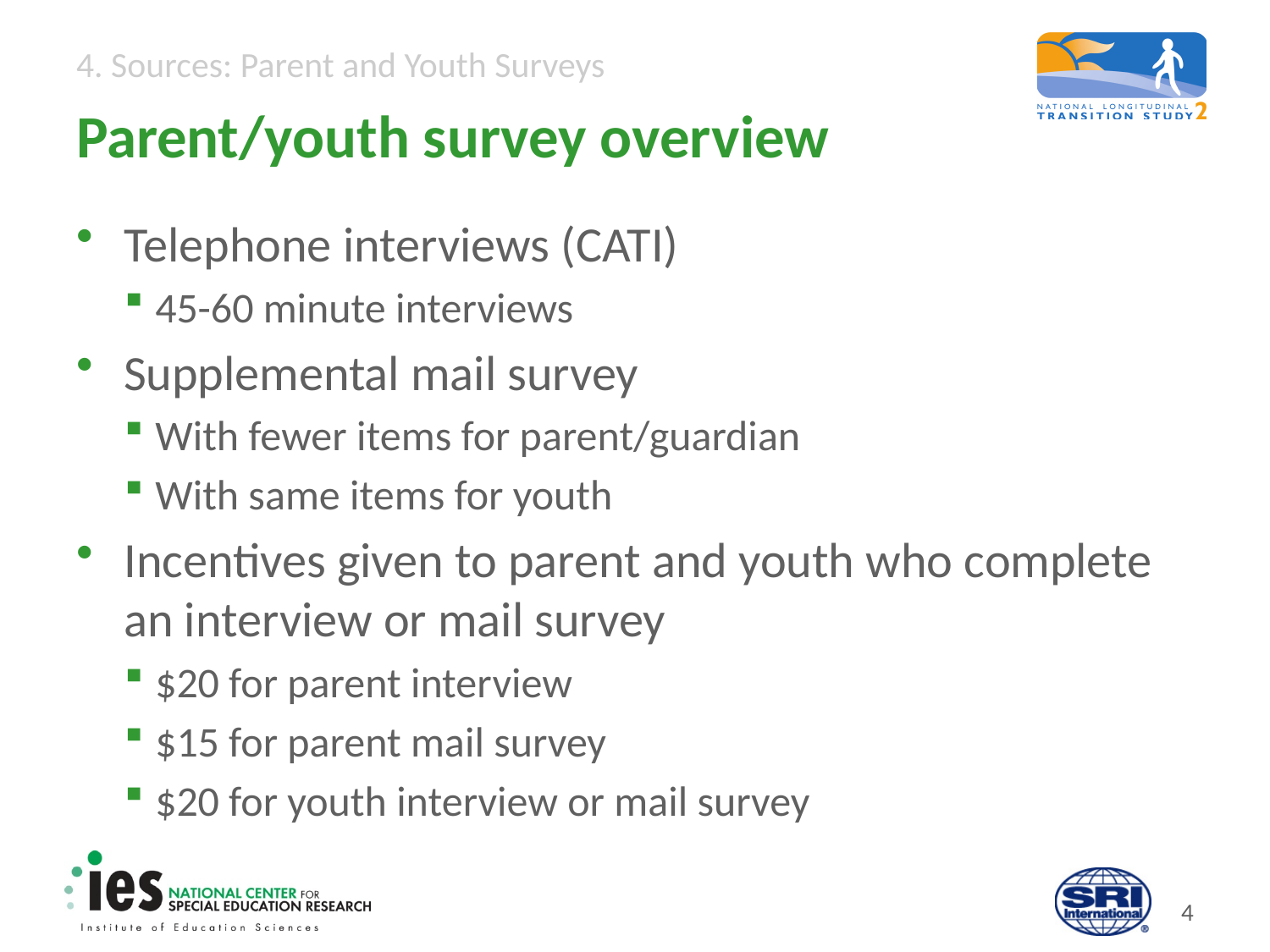

# Parent/youth survey overview
Telephone interviews (CATI)
45-60 minute interviews
Supplemental mail survey
With fewer items for parent/guardian
With same items for youth
Incentives given to parent and youth who complete an interview or mail survey
$20 for parent interview
$15 for parent mail survey
$20 for youth interview or mail survey
4